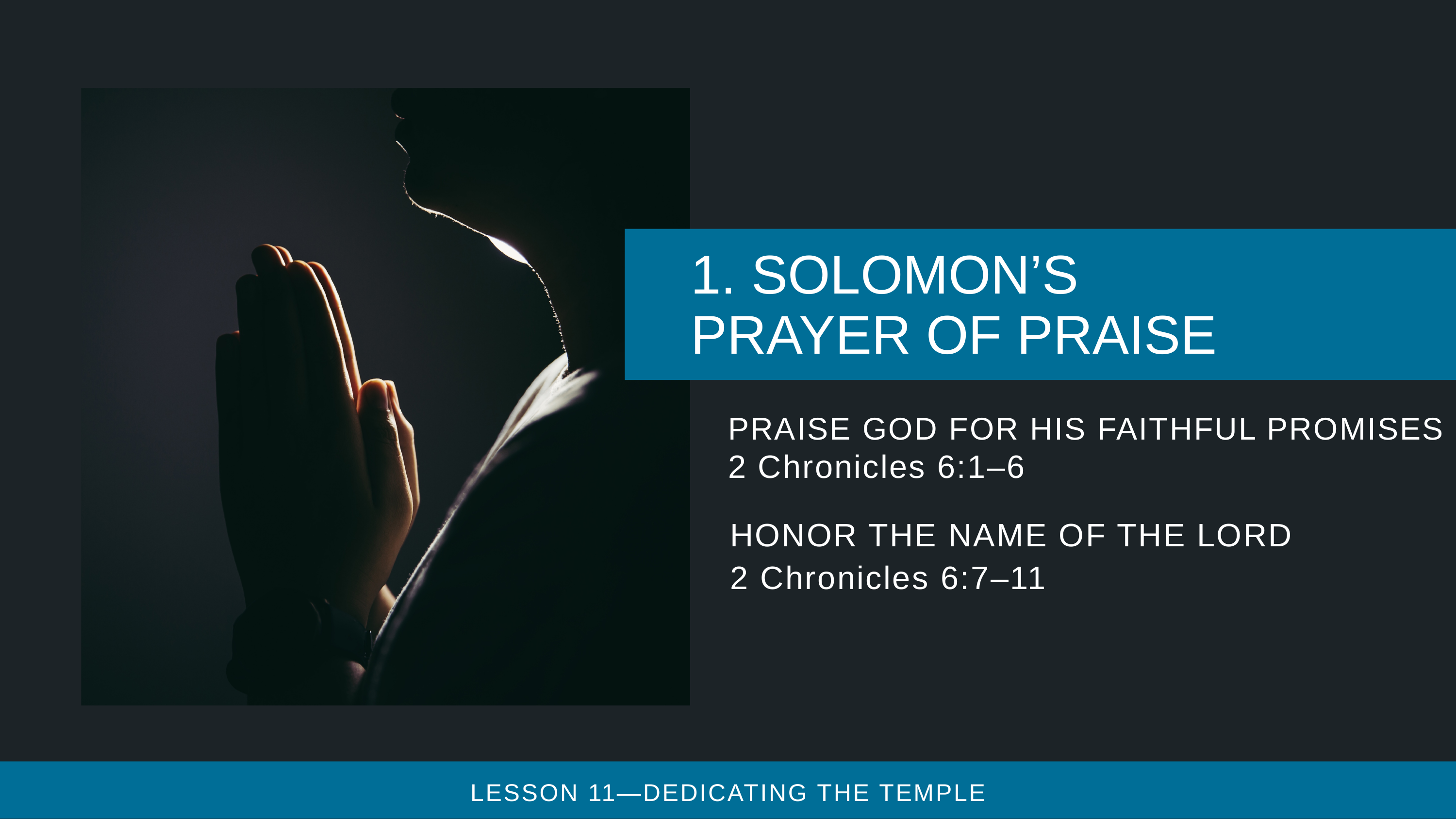

PRAISE GOD FOR HIS FAITHFUL PROMISES
2 Chronicles 6:1–6
HONOR THE NAME OF THE LORD
2 Chronicles 6:7–11